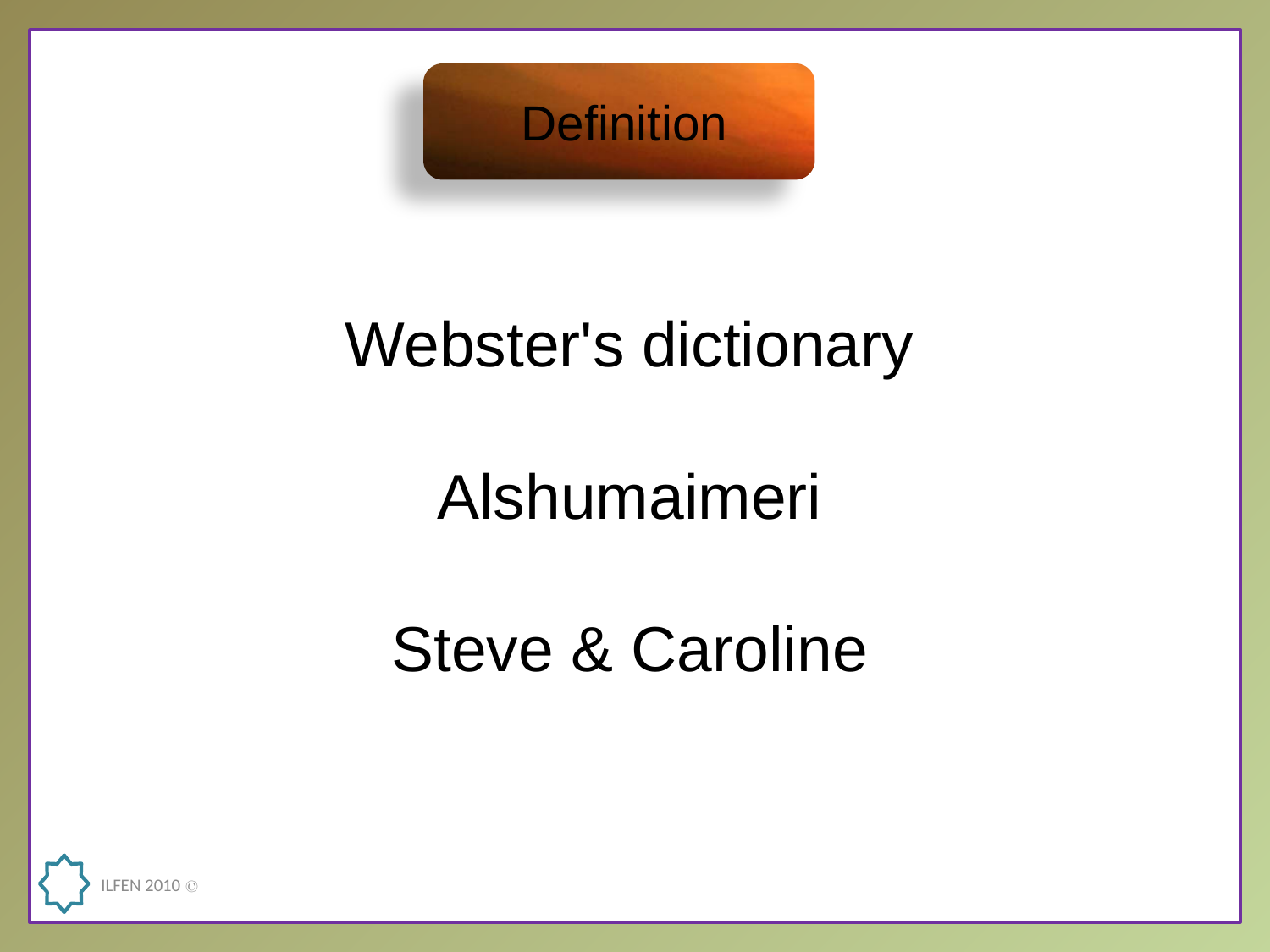

Definition
Webster's dictionary
Alshumaimeri
Steve & Caroline